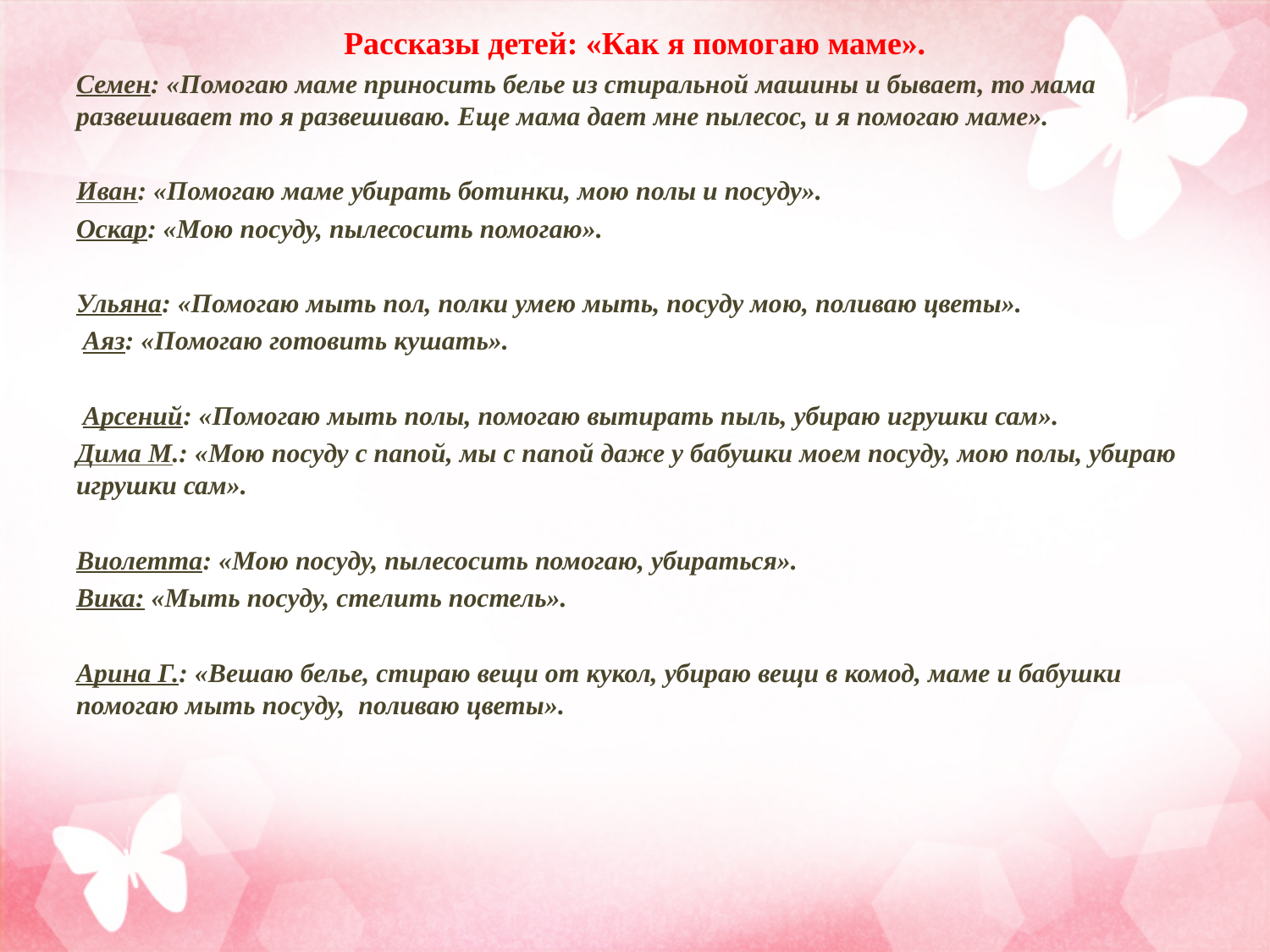

Рассказы детей: «Как я помогаю маме».
Семен: «Помогаю маме приносить белье из стиральной машины и бывает, то мама развешивает то я развешиваю. Еще мама дает мне пылесос, и я помогаю маме».

Иван: «Помогаю маме убирать ботинки, мою полы и посуду».
Оскар: «Мою посуду, пылесосить помогаю».

Ульяна: «Помогаю мыть пол, полки умею мыть, посуду мою, поливаю цветы».
 Аяз: «Помогаю готовить кушать».

 Арсений: «Помогаю мыть полы, помогаю вытирать пыль, убираю игрушки сам».
Дима М.: «Мою посуду с папой, мы с папой даже у бабушки моем посуду, мою полы, убираю игрушки сам».

Виолетта: «Мою посуду, пылесосить помогаю, убираться».
Вика: «Мыть посуду, стелить постель».

Арина Г.: «Вешаю белье, стираю вещи от кукол, убираю вещи в комод, маме и бабушки помогаю мыть посуду,  поливаю цветы».